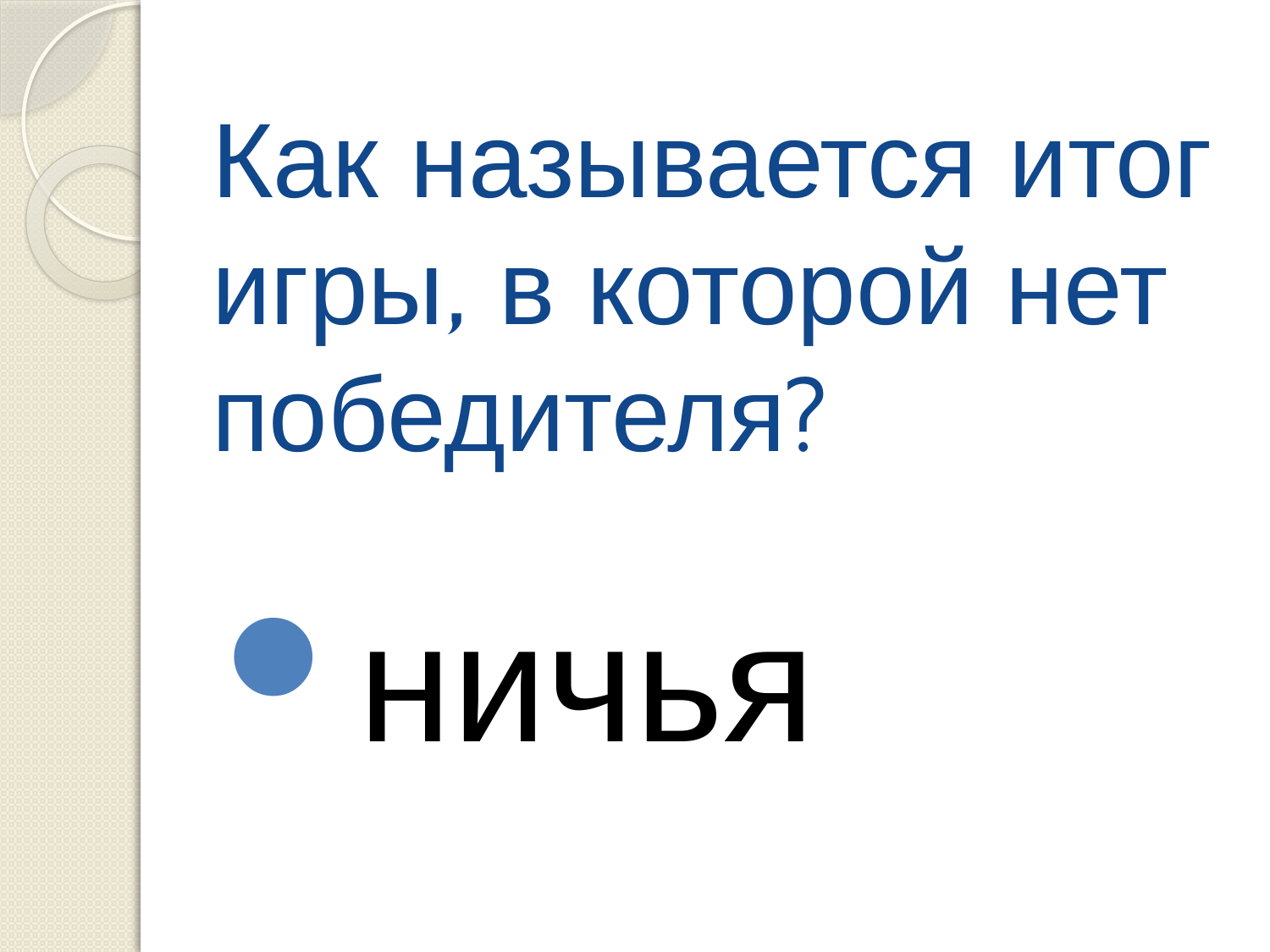

# Как называется итог игры, в которой нет победителя?
ничья